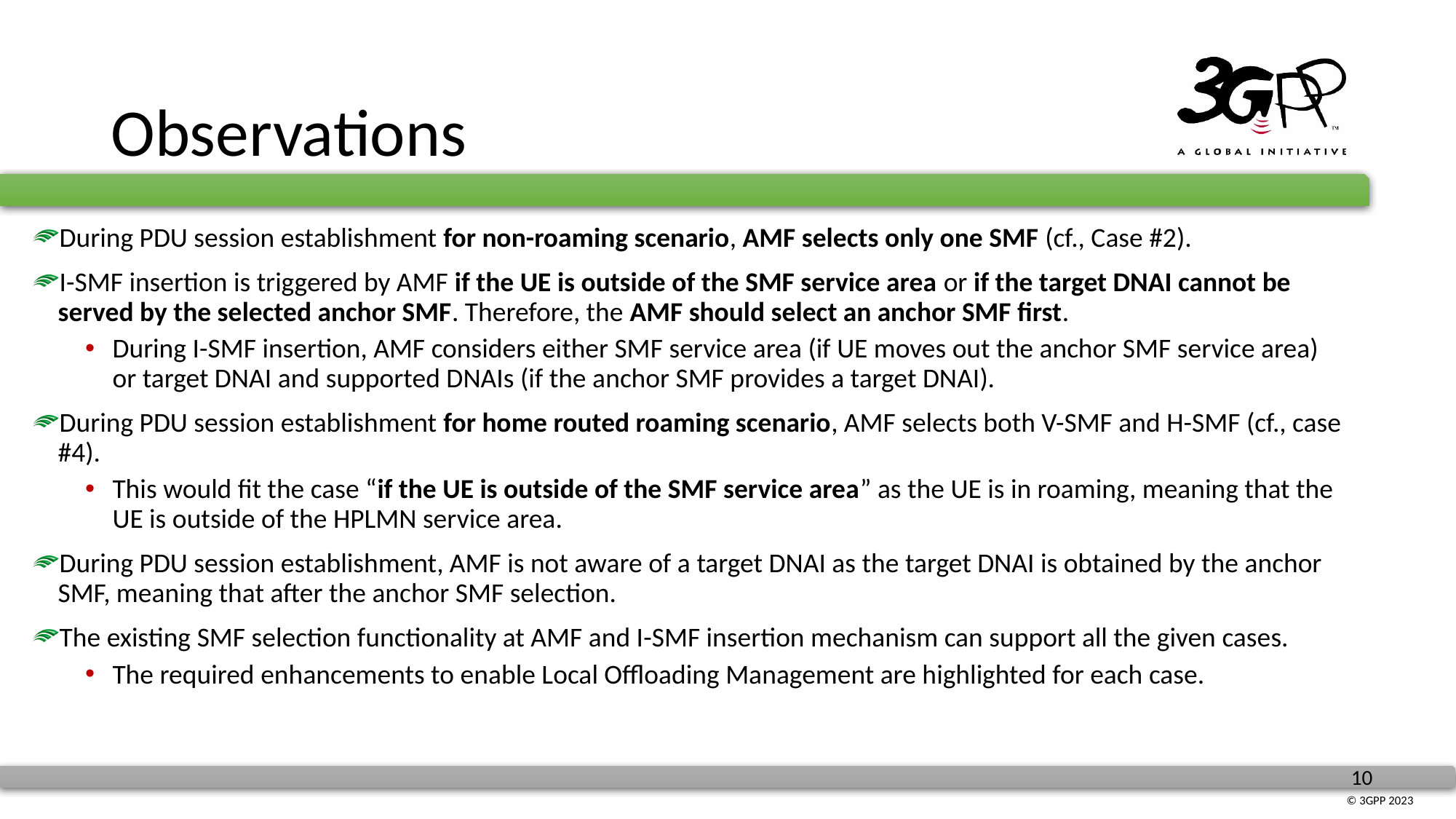

# Observations
During PDU session establishment for non-roaming scenario, AMF selects only one SMF (cf., Case #2).
I-SMF insertion is triggered by AMF if the UE is outside of the SMF service area or if the target DNAI cannot be served by the selected anchor SMF. Therefore, the AMF should select an anchor SMF first.
During I-SMF insertion, AMF considers either SMF service area (if UE moves out the anchor SMF service area) or target DNAI and supported DNAIs (if the anchor SMF provides a target DNAI).
During PDU session establishment for home routed roaming scenario, AMF selects both V-SMF and H-SMF (cf., case #4).
This would fit the case “if the UE is outside of the SMF service area” as the UE is in roaming, meaning that the UE is outside of the HPLMN service area.
During PDU session establishment, AMF is not aware of a target DNAI as the target DNAI is obtained by the anchor SMF, meaning that after the anchor SMF selection.
The existing SMF selection functionality at AMF and I-SMF insertion mechanism can support all the given cases.
The required enhancements to enable Local Offloading Management are highlighted for each case.